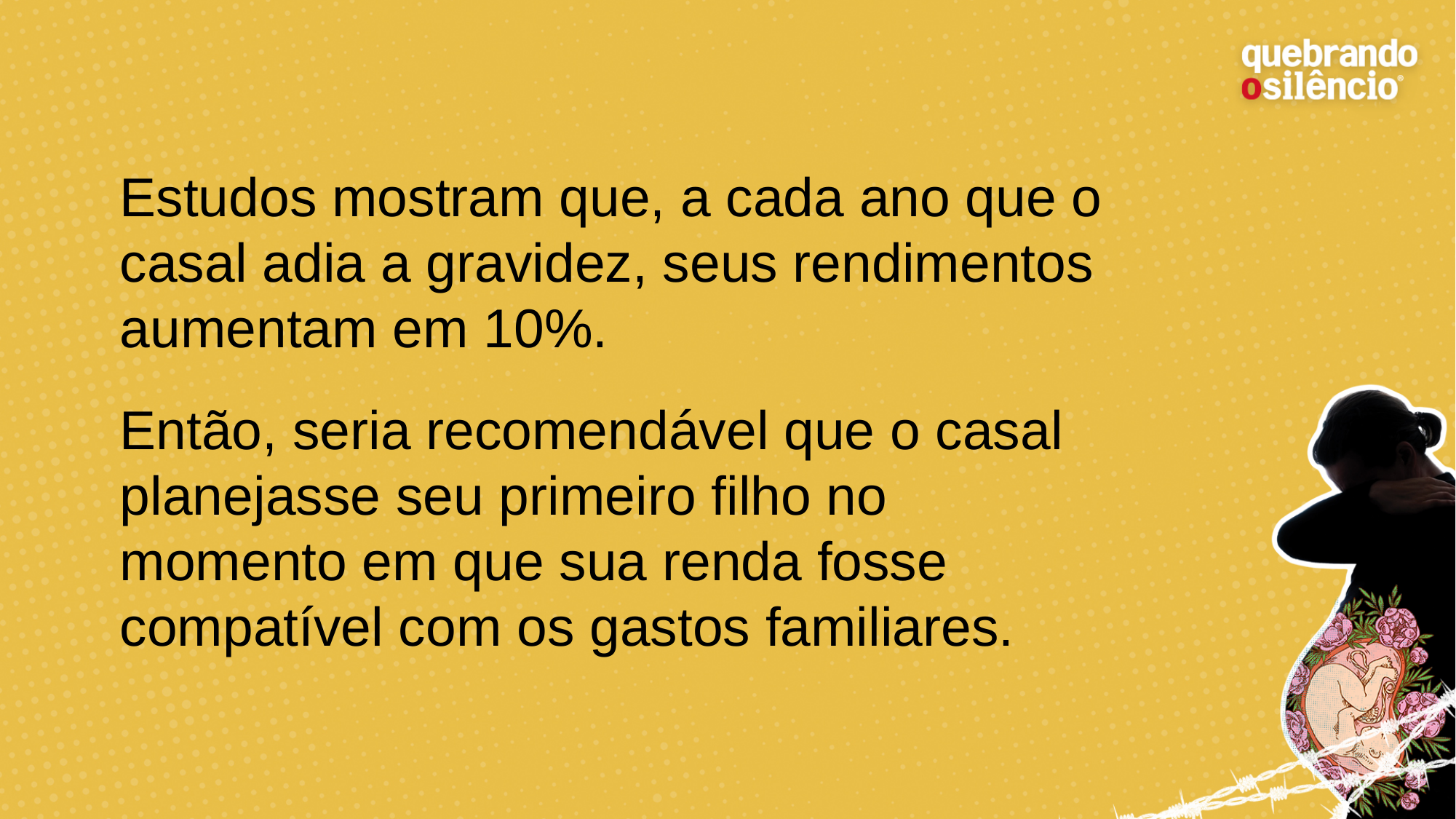

Estudos mostram que, a cada ano que o casal adia a gravidez, seus rendimentos aumentam em 10%.
Então, seria recomendável que o casal planejasse seu primeiro filho no momento em que sua renda fosse compatível com os gastos familiares.